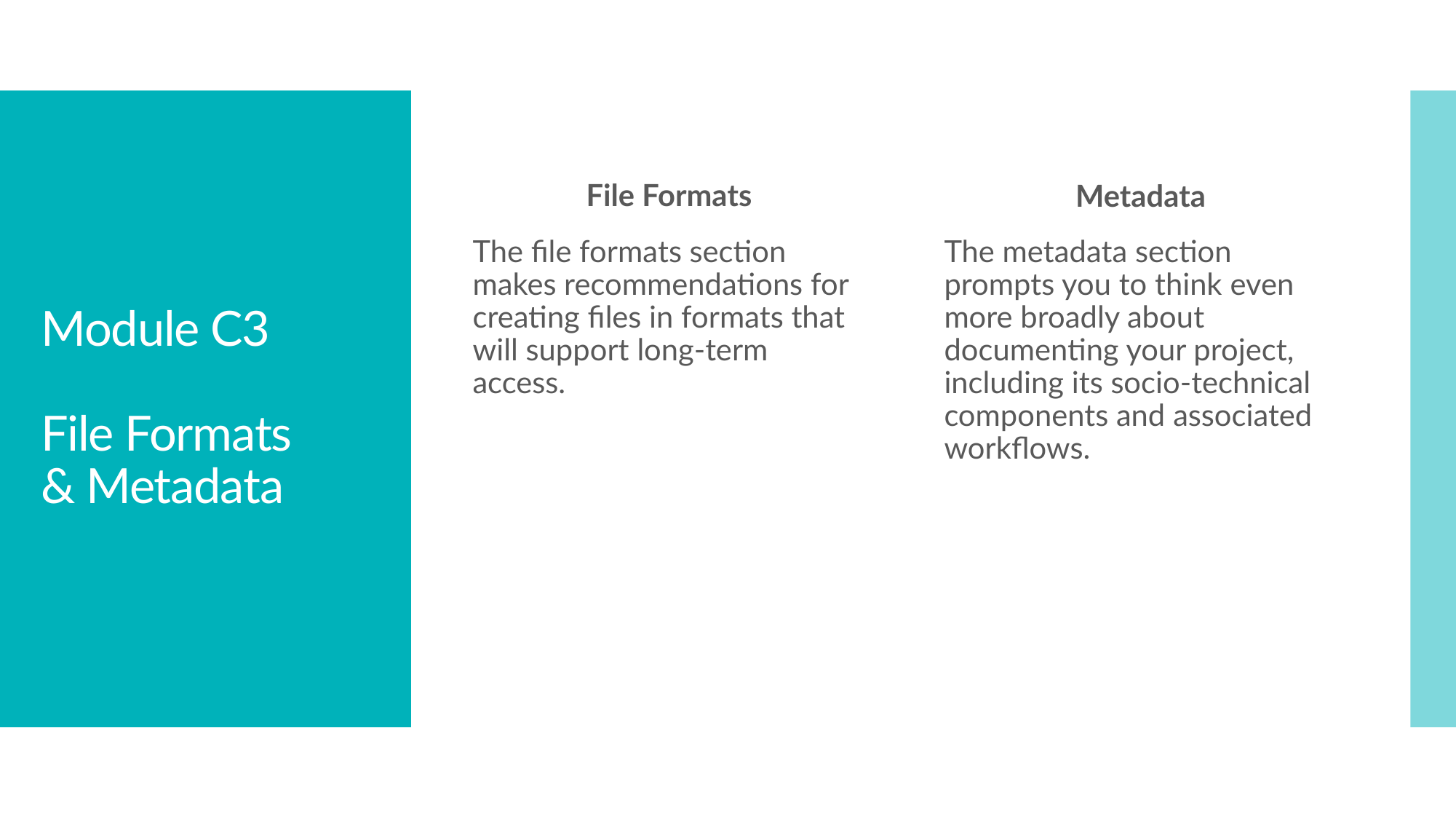

File Formats
Metadata
# Module C3 File Formats & Metadata
The file formats section makes recommendations for creating files in formats that will support long-term access.

The metadata section prompts you to think even more broadly about documenting your project, including its socio-technical components and associated workflows.